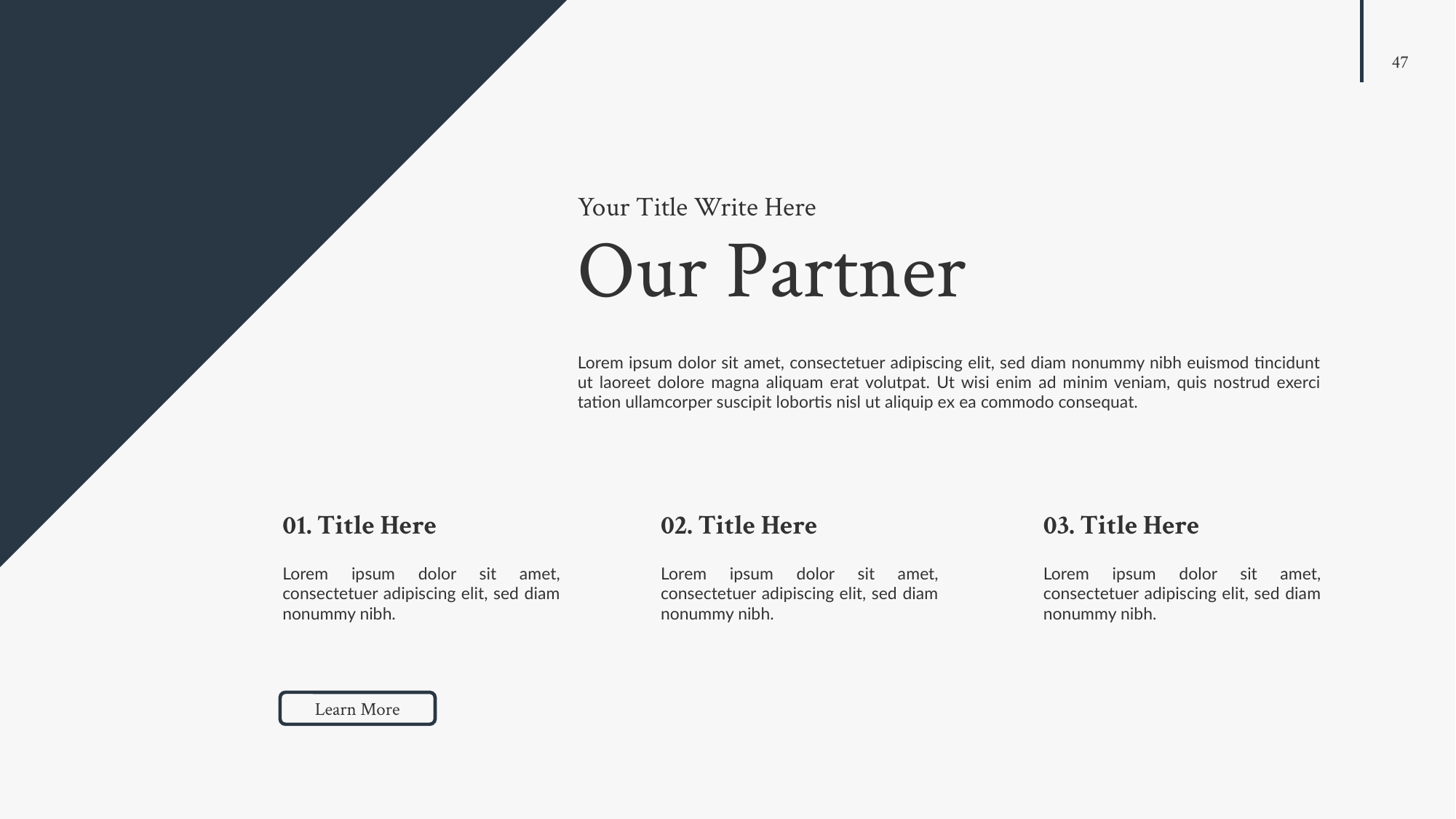

Your Title Write Here
Our Partner
Lorem ipsum dolor sit amet, consectetuer adipiscing elit, sed diam nonummy nibh euismod tincidunt ut laoreet dolore magna aliquam erat volutpat. Ut wisi enim ad minim veniam, quis nostrud exerci tation ullamcorper suscipit lobortis nisl ut aliquip ex ea commodo consequat.

03. Title Here
01. Title Here
02. Title Here
Lorem ipsum dolor sit amet, consectetuer adipiscing elit, sed diam nonummy nibh.
Lorem ipsum dolor sit amet, consectetuer adipiscing elit, sed diam nonummy nibh.
Lorem ipsum dolor sit amet, consectetuer adipiscing elit, sed diam nonummy nibh.
Learn More